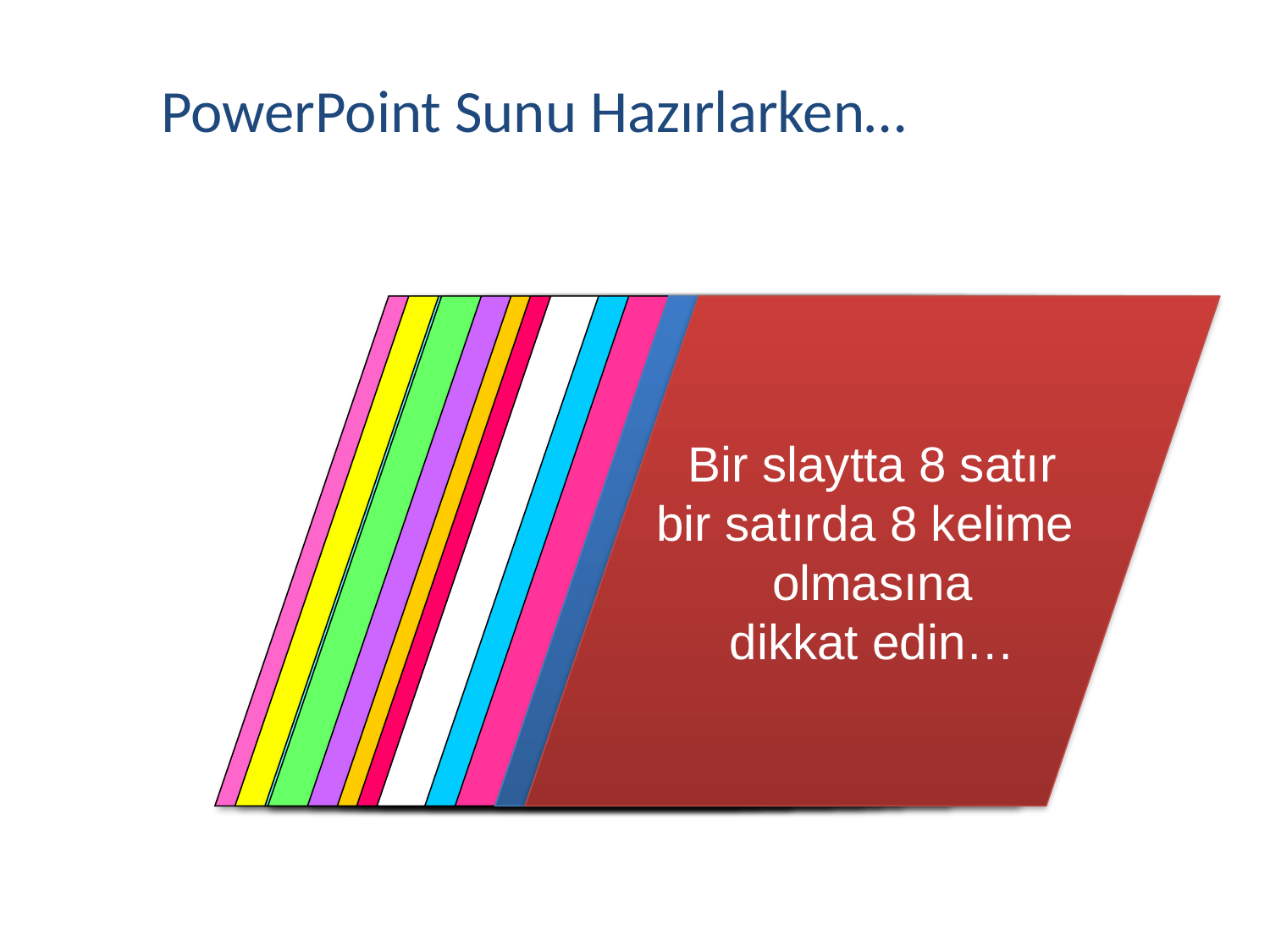

PowerPoint Sunu Hazırlarken…
Renkleri anlamlı
 bir içerik için
 kod olarak kullanıp,
bir slaytta
uyumlu 4 renkten
fazla seçim yapmayın.
Sözcük ve maddeleri
takım halinde,
bütünlük içinde,
mesafelere dikkat
ederek gruplandırın
Sembol ve işaretlemeleri
İşlevsellik amacıyla
Organizasyon
 için kullanın
Uzun cümlelerden
 kaçınıp takım sözcükler
ve
maddeler kullanın
Anahtar
 kelimeler
 kullanın…
Büyük veya küçük harf
seçimini belirleyin.
En uygun:
Küçük harf
Font büyüklüğü en uygun
Başlıklar: 36 - 44
Metin: 24 -32
Gerek olmadıkça
 Italic
kullanımından kaçının
Yazım biçimini
belirleyin.
En uygun:
Düzgün,Bold
Yazım şeklini seçin.
En uygun:
Arial/ Times New Roman
Arka fon
iyi belirlenmeli,

Fon ile yazı
 zıt renklerde  olmalı
Bir slaytta 8 satır
bir satırda 8 kelime
olmasına
dikkat edin…